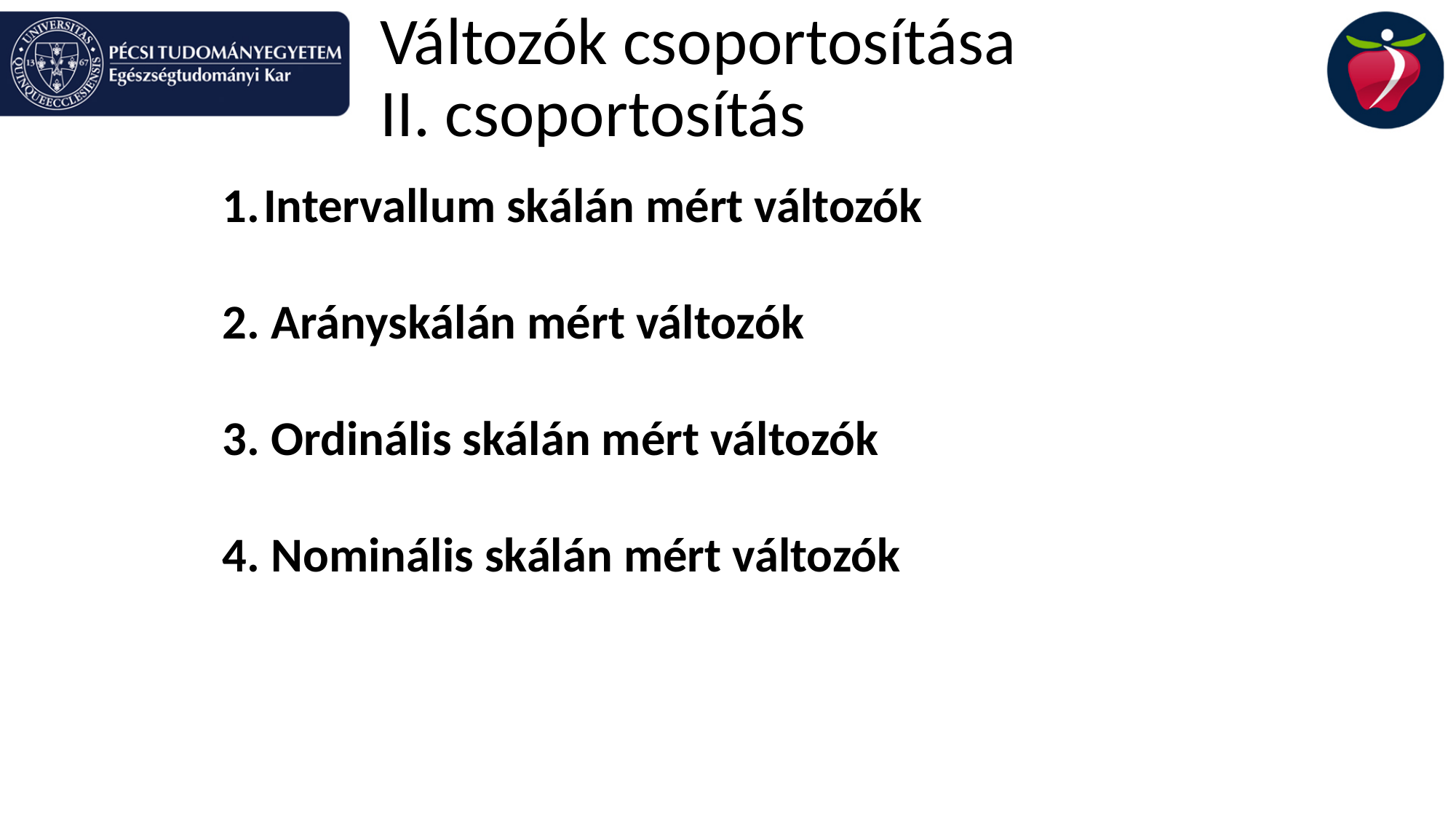

# Változók csoportosítása II. csoportosítás
Intervallum skálán mért változók

2. Arányskálán mért változók

3. Ordinális skálán mért változók

4. Nominális skálán mért változók